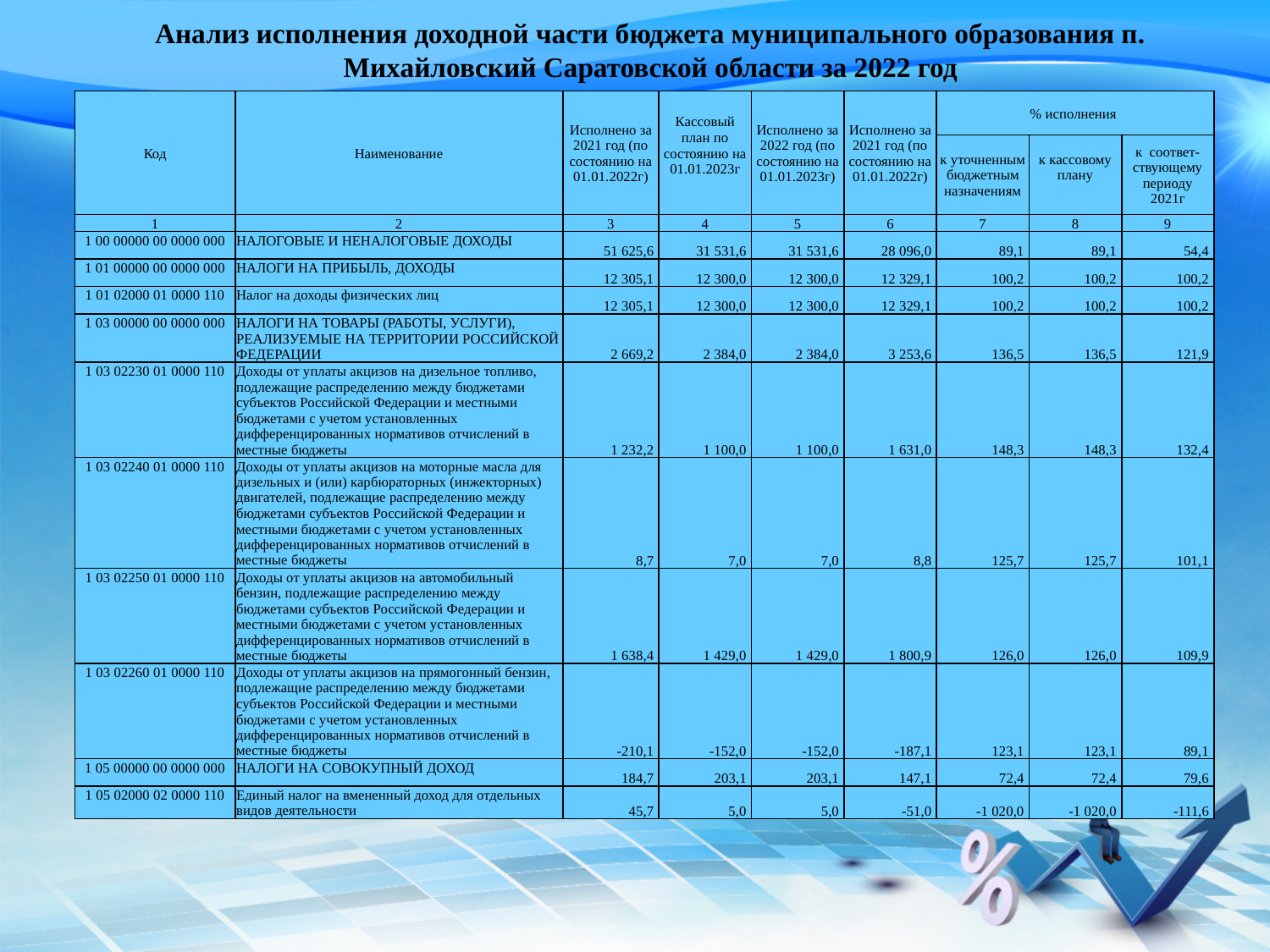

# Анализ исполнения доходной части бюджета муниципального образования п. Михайловский Саратовской области за 2022 год
| Код | Наименование | Исполнено за 2021 год (по состоянию на 01.01.2022г) | Кассовый план по состоянию на 01.01.2023г | Исполнено за 2022 год (по состоянию на 01.01.2023г) | Исполнено за 2021 год (по состоянию на 01.01.2022г) | % исполнения |  |  |
| --- | --- | --- | --- | --- | --- | --- | --- | --- |
|  |  |  |  |  |  | к уточненным бюджетным назначениям | к кассовому плану | к соответ-ствующему периоду 2021г |
| 1 | 2 | 3 | 4 | 5 | 6 | 7 | 8 | 9 |
| 1 00 00000 00 0000 000 | НАЛОГОВЫЕ И НЕНАЛОГОВЫЕ ДОХОДЫ | 51 625,6 | 31 531,6 | 31 531,6 | 28 096,0 | 89,1 | 89,1 | 54,4 |
| 1 01 00000 00 0000 000 | НАЛОГИ НА ПРИБЫЛЬ, ДОХОДЫ | 12 305,1 | 12 300,0 | 12 300,0 | 12 329,1 | 100,2 | 100,2 | 100,2 |
| 1 01 02000 01 0000 110 | Налог на доходы физических лиц | 12 305,1 | 12 300,0 | 12 300,0 | 12 329,1 | 100,2 | 100,2 | 100,2 |
| 1 03 00000 00 0000 000 | НАЛОГИ НА ТОВАРЫ (РАБОТЫ, УСЛУГИ), РЕАЛИЗУЕМЫЕ НА ТЕРРИТОРИИ РОССИЙСКОЙ ФЕДЕРАЦИИ | 2 669,2 | 2 384,0 | 2 384,0 | 3 253,6 | 136,5 | 136,5 | 121,9 |
| 1 03 02230 01 0000 110 | Доходы от уплаты акцизов на дизельное топливо, подлежащие распределению между бюджетами субъектов Российской Федерации и местными бюджетами с учетом установленных дифференцированных нормативов отчислений в местные бюджеты | 1 232,2 | 1 100,0 | 1 100,0 | 1 631,0 | 148,3 | 148,3 | 132,4 |
| 1 03 02240 01 0000 110 | Доходы от уплаты акцизов на моторные масла для дизельных и (или) карбюраторных (инжекторных) двигателей, подлежащие распределению между бюджетами субъектов Российской Федерации и местными бюджетами с учетом установленных дифференцированных нормативов отчислений в местные бюджеты | 8,7 | 7,0 | 7,0 | 8,8 | 125,7 | 125,7 | 101,1 |
| 1 03 02250 01 0000 110 | Доходы от уплаты акцизов на автомобильный бензин, подлежащие распределению между бюджетами субъектов Российской Федерации и местными бюджетами с учетом установленных дифференцированных нормативов отчислений в местные бюджеты | 1 638,4 | 1 429,0 | 1 429,0 | 1 800,9 | 126,0 | 126,0 | 109,9 |
| 1 03 02260 01 0000 110 | Доходы от уплаты акцизов на прямогонный бензин, подлежащие распределению между бюджетами субъектов Российской Федерации и местными бюджетами с учетом установленных дифференцированных нормативов отчислений в местные бюджеты | -210,1 | -152,0 | -152,0 | -187,1 | 123,1 | 123,1 | 89,1 |
| 1 05 00000 00 0000 000 | НАЛОГИ НА СОВОКУПНЫЙ ДОХОД | 184,7 | 203,1 | 203,1 | 147,1 | 72,4 | 72,4 | 79,6 |
| 1 05 02000 02 0000 110 | Единый налог на вмененный доход для отдельных видов деятельности | 45,7 | 5,0 | 5,0 | -51,0 | -1 020,0 | -1 020,0 | -111,6 |